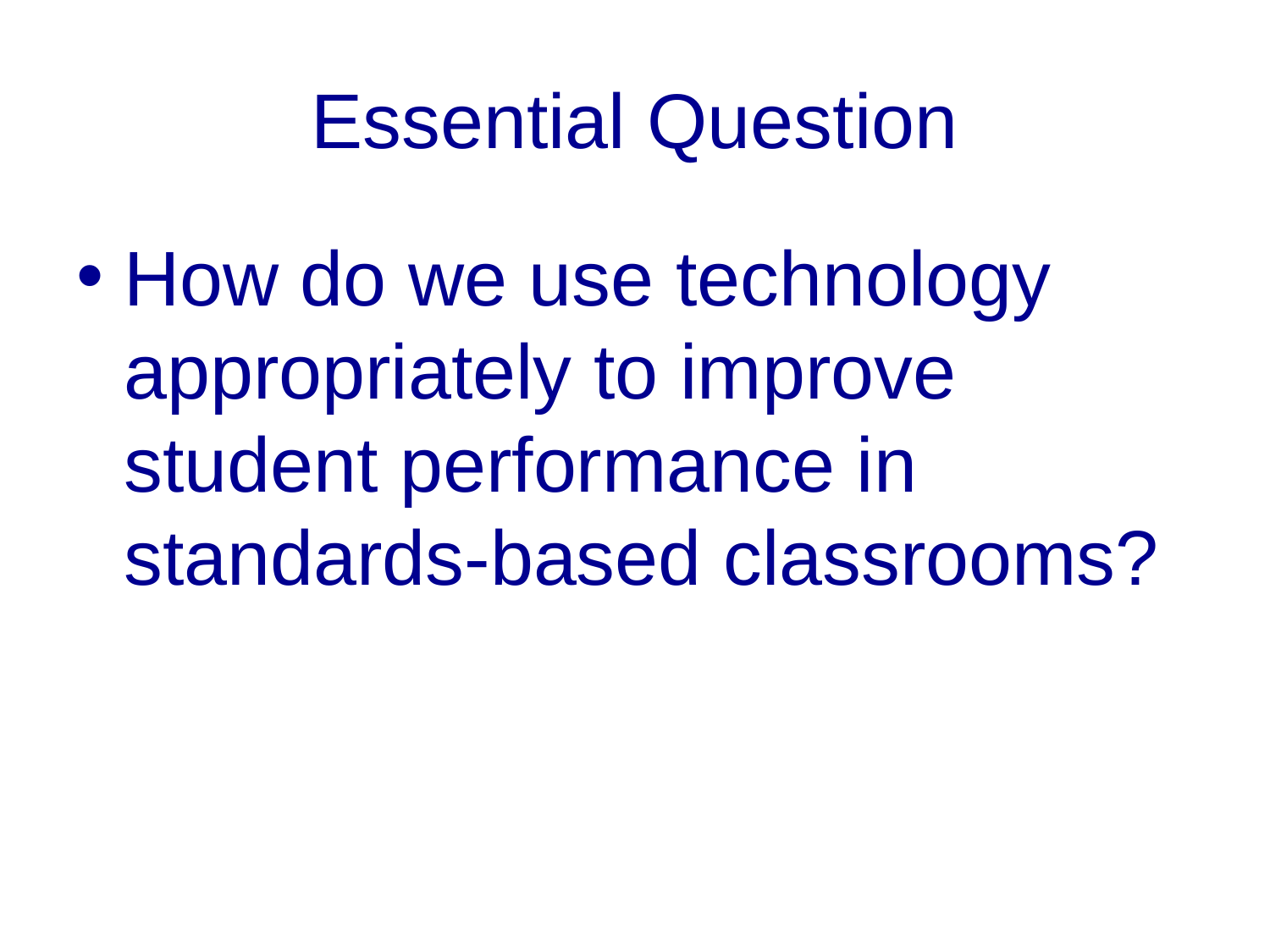

# Essential Question
How do we use technology appropriately to improve student performance in standards-based classrooms?